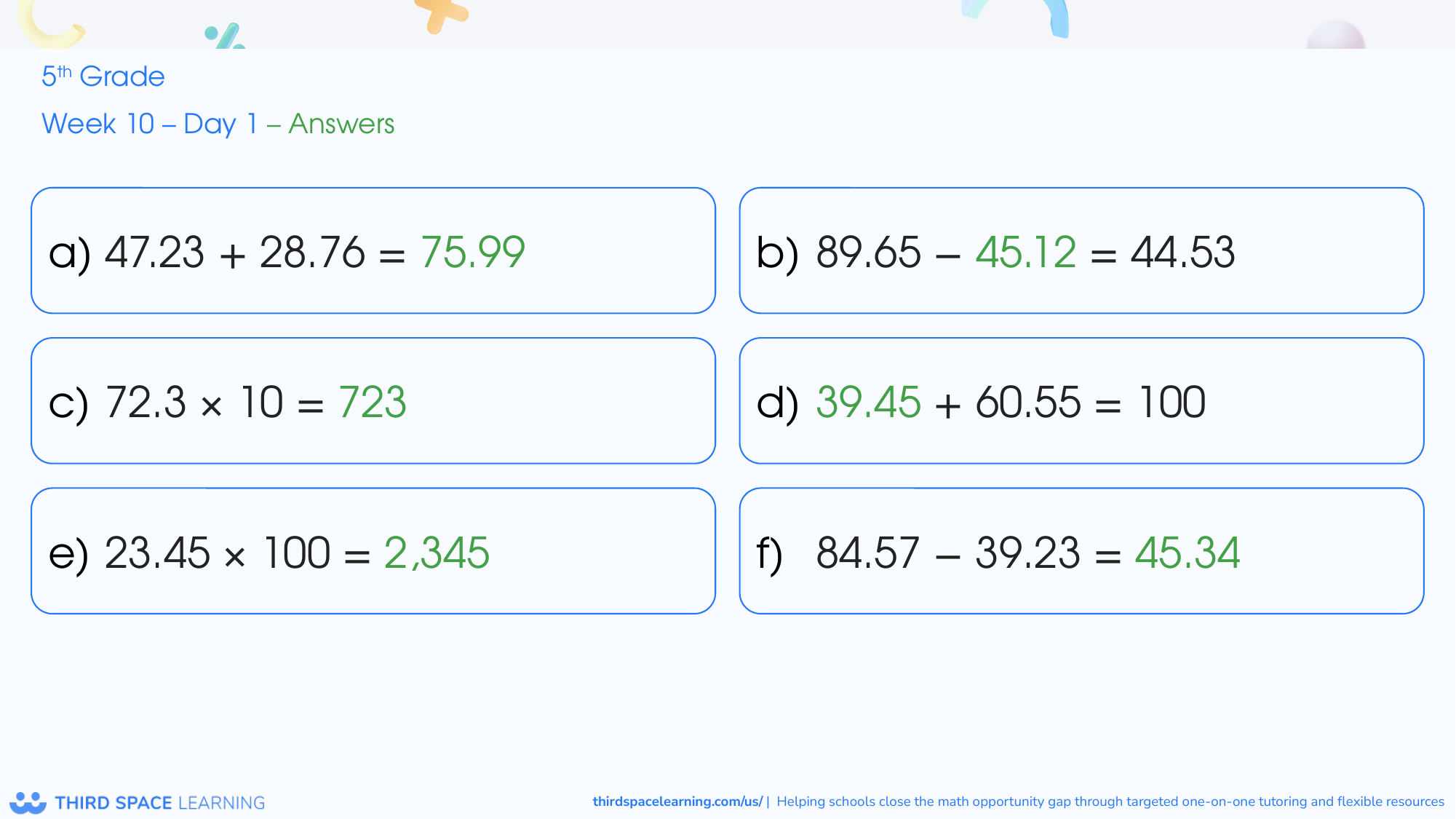

5th Grade
Week 10 – Day 1 – Answers
47.23 + 28.76 = 75.99
89.65 − 45.12 = 44.53
72.3 × 10 = 723
39.45 + 60.55 = 100
23.45 × 100 = 2,345
84.57 − 39.23 = 45.34